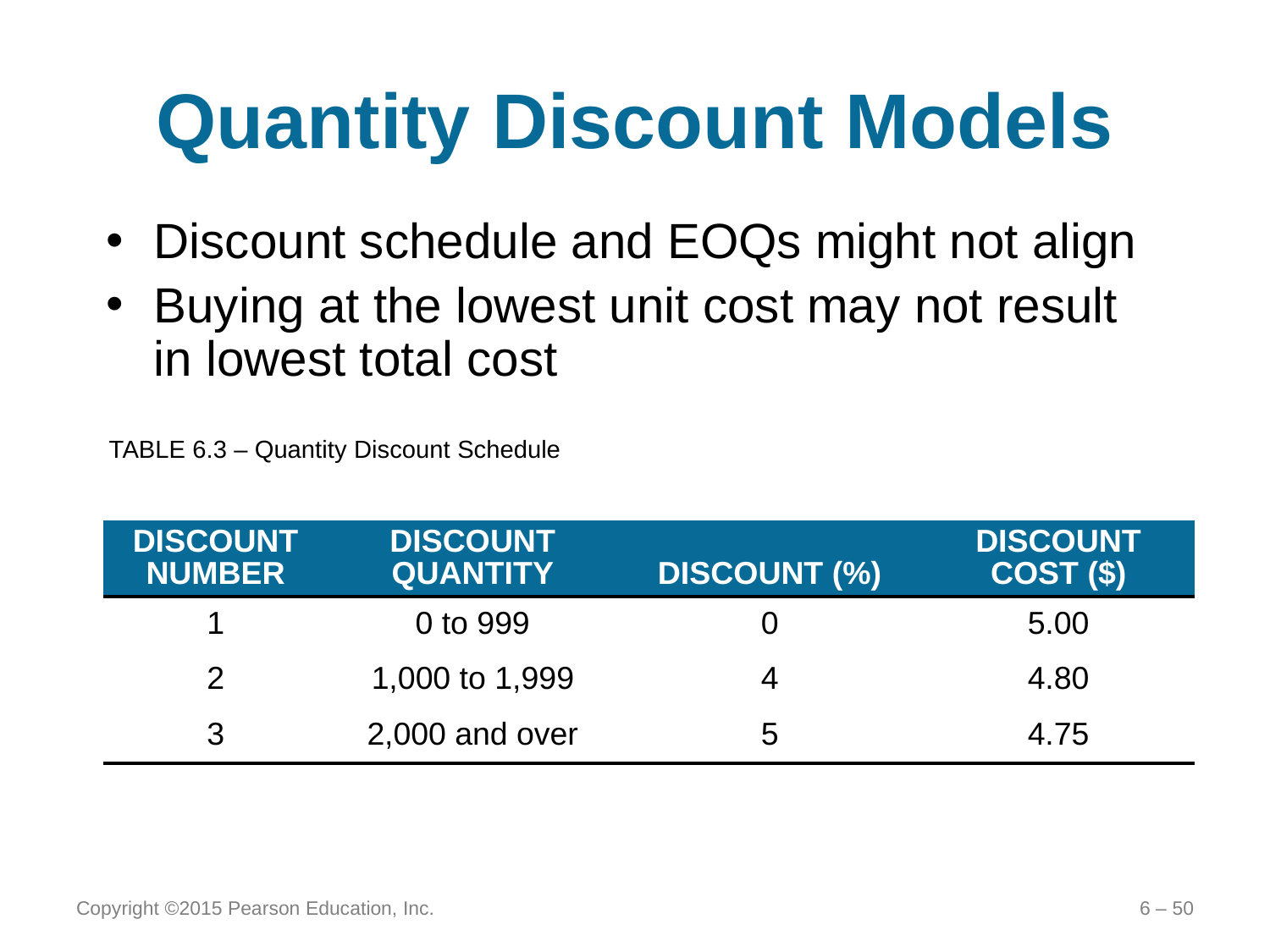

# Quantity Discount Models
Discount schedule and EOQs might not align
Buying at the lowest unit cost may not result in lowest total cost
TABLE 6.3 – Quantity Discount Schedule
| DISCOUNT NUMBER | DISCOUNT QUANTITY | DISCOUNT (%) | DISCOUNT COST ($) |
| --- | --- | --- | --- |
| 1 | 0 to 999 | 0 | 5.00 |
| 2 | 1,000 to 1,999 | 4 | 4.80 |
| 3 | 2,000 and over | 5 | 4.75 |
Copyright ©2015 Pearson Education, Inc.
6 – 50